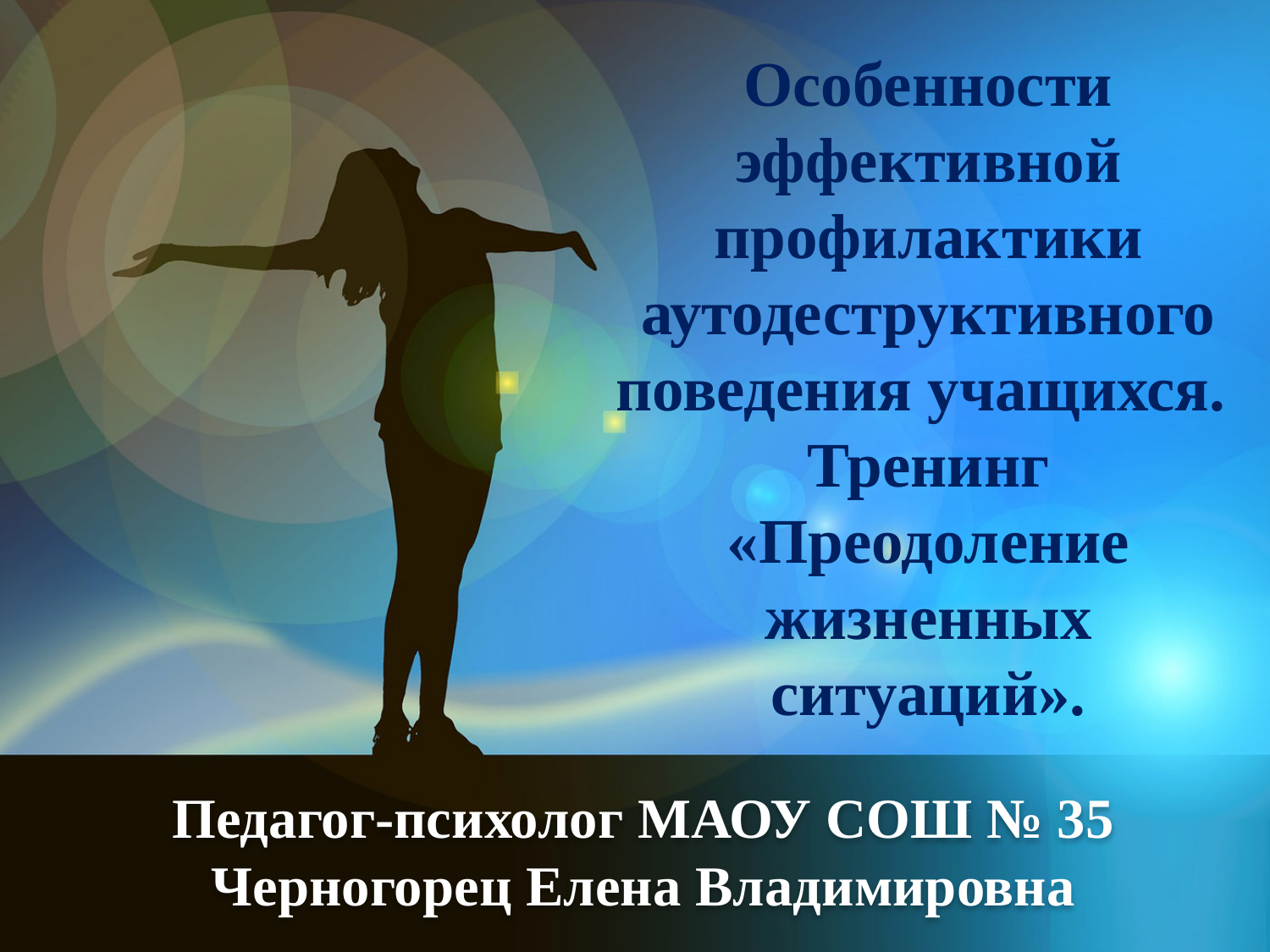

Особенности эффективной профилактики аутодеструктивного поведения учащихся.
Тренинг «Преодоление жизненных ситуаций».
Педагог-психолог МАОУ СОШ № 35
Черногорец Елена Владимировна